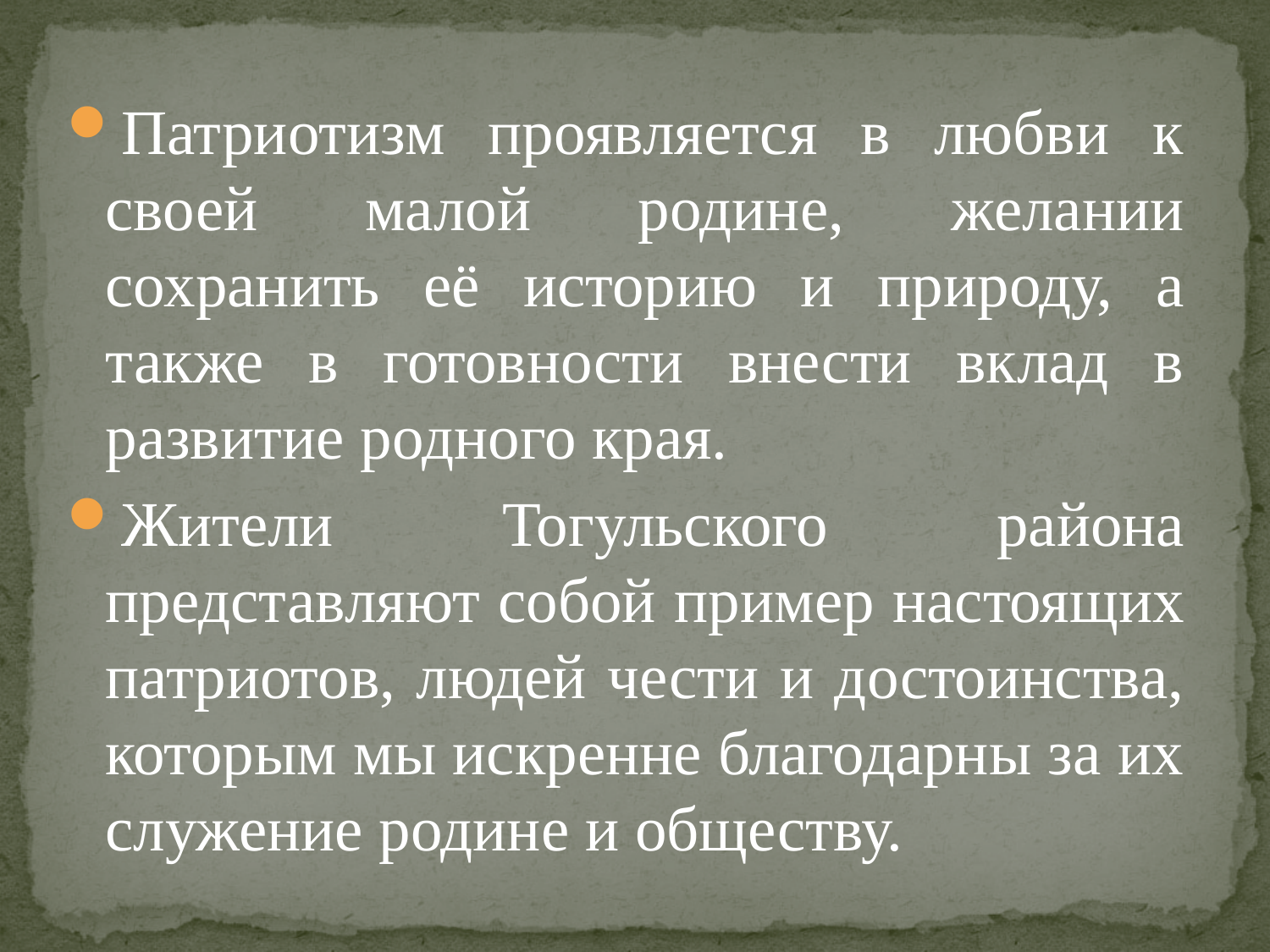

Патриотизм проявляется в любви к своей малой родине, желании сохранить её историю и природу, а также в готовности внести вклад в развитие родного края.
Жители Тогульского района представляют собой пример настоящих патриотов, людей чести и достоинства, которым мы искренне благодарны за их служение родине и обществу.